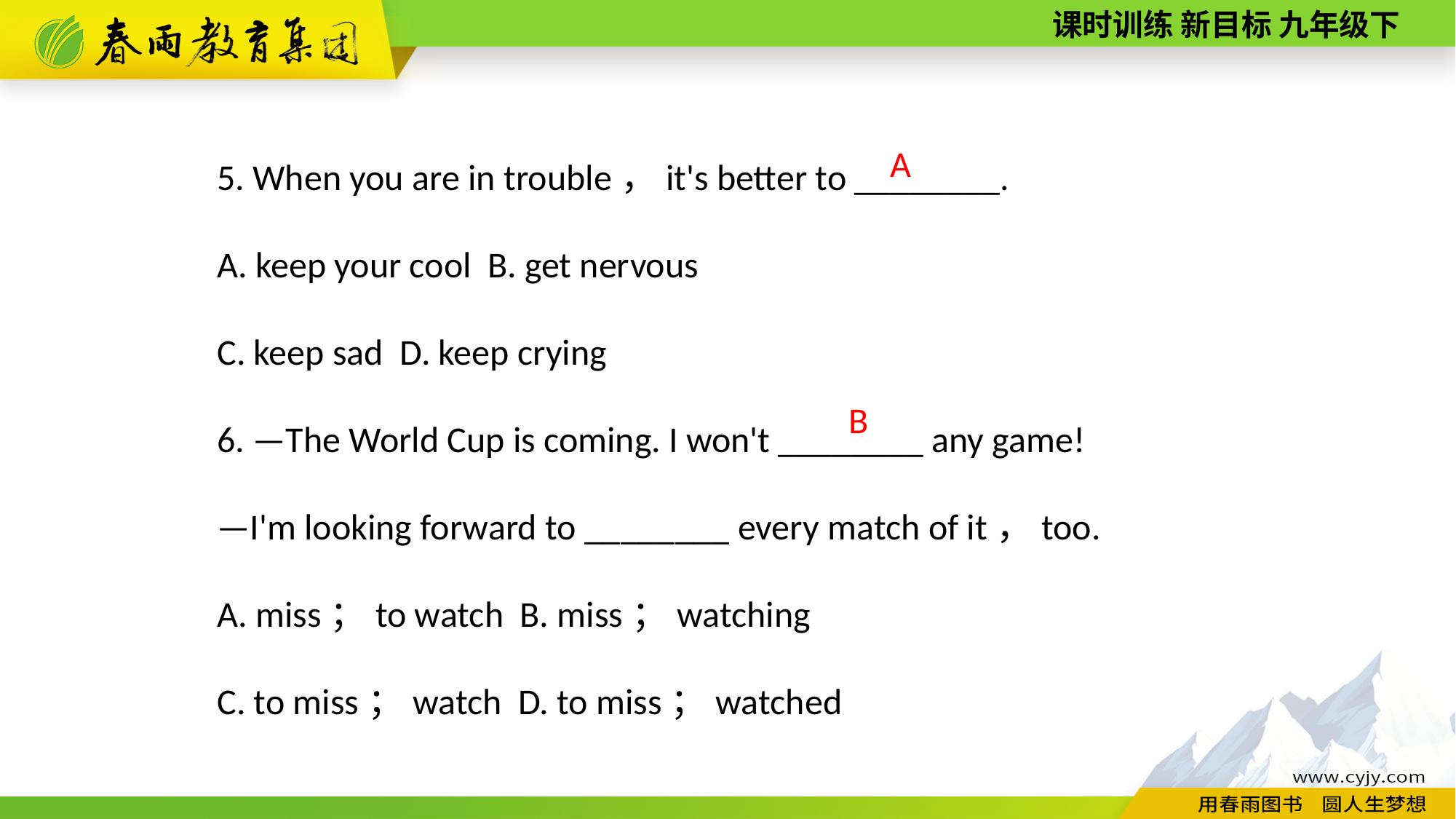

5. When you are in trouble，it's better to ________.
A. keep your cool  B. get nervous
C. keep sad  D. keep crying
6. —The World Cup is coming. I won't ________ any game!
—I'm looking forward to ________ every match of it，too.
A. miss；to watch  B. miss；watching
C. to miss；watch  D. to miss；watched
A
B